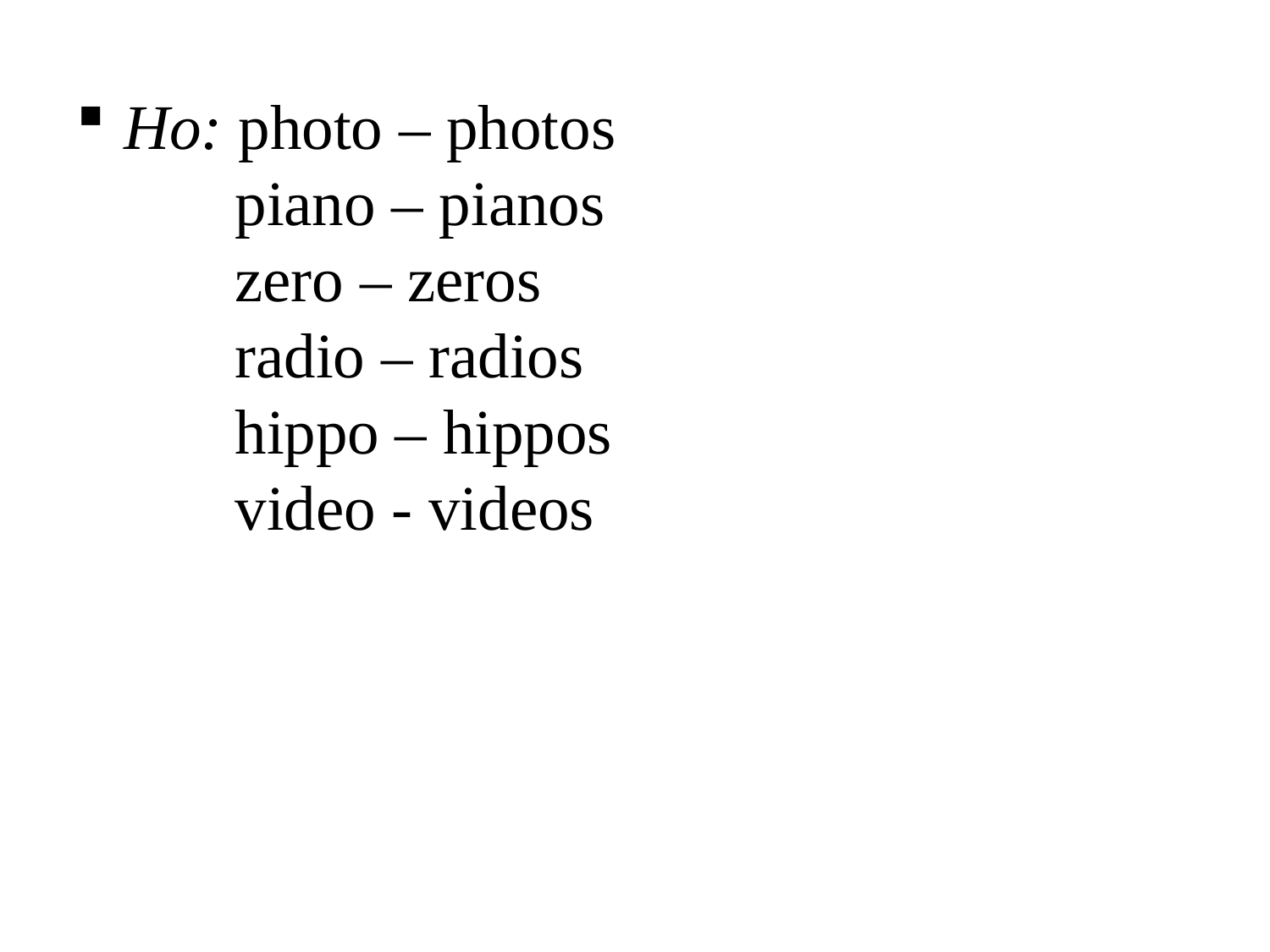

Но: photo – photos
          piano – pianos
          zero – zeros
          radio – radios
          hippo – hippos
          video - videos